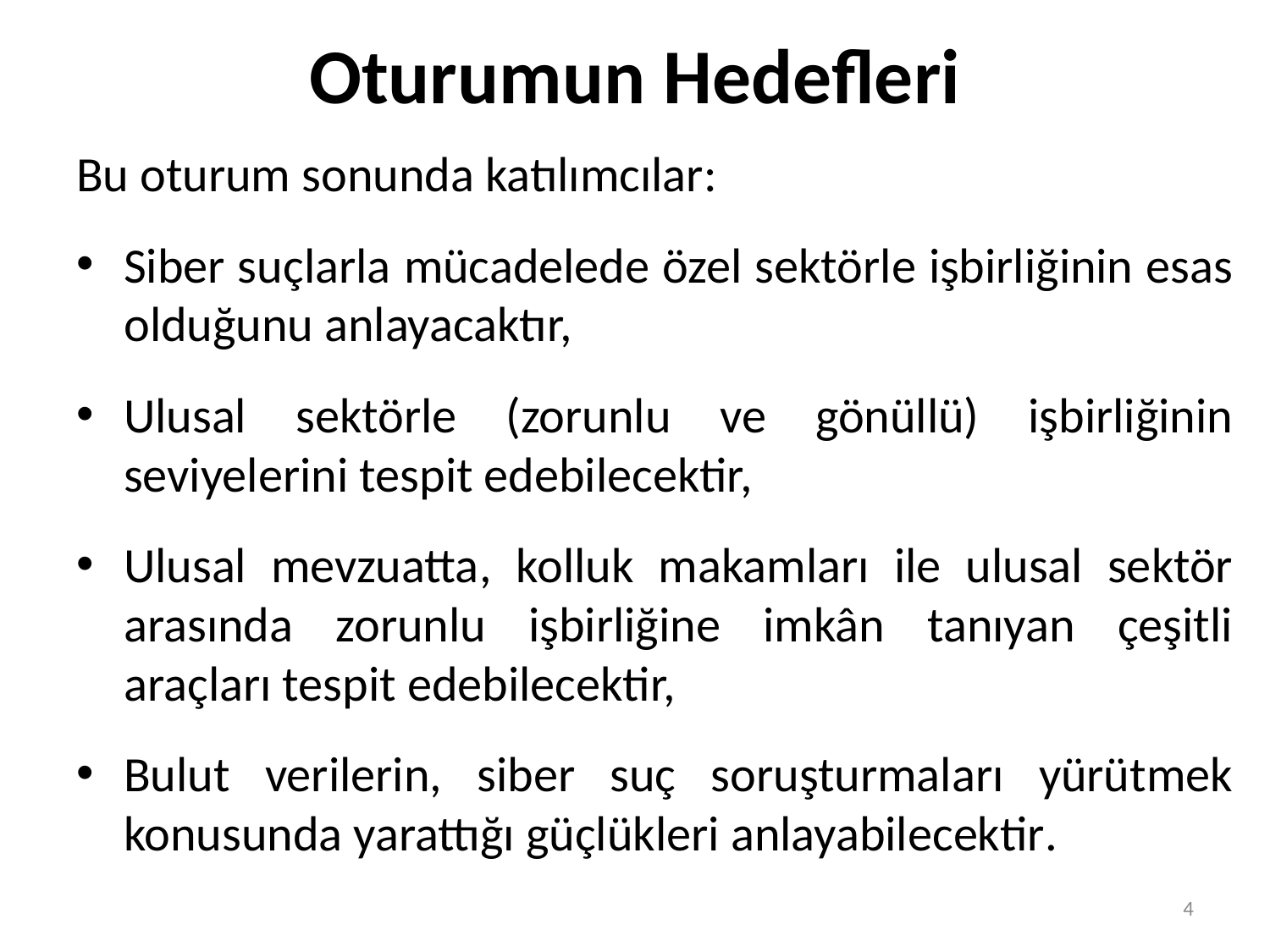

# Oturumun Hedefleri
Bu oturum sonunda katılımcılar:
Siber suçlarla mücadelede özel sektörle işbirliğinin esas olduğunu anlayacaktır,
Ulusal sektörle (zorunlu ve gönüllü) işbirliğinin seviyelerini tespit edebilecektir,
Ulusal mevzuatta, kolluk makamları ile ulusal sektör arasında zorunlu işbirliğine imkân tanıyan çeşitli araçları tespit edebilecektir,
Bulut verilerin, siber suç soruşturmaları yürütmek konusunda yarattığı güçlükleri anlayabilecektir.
4